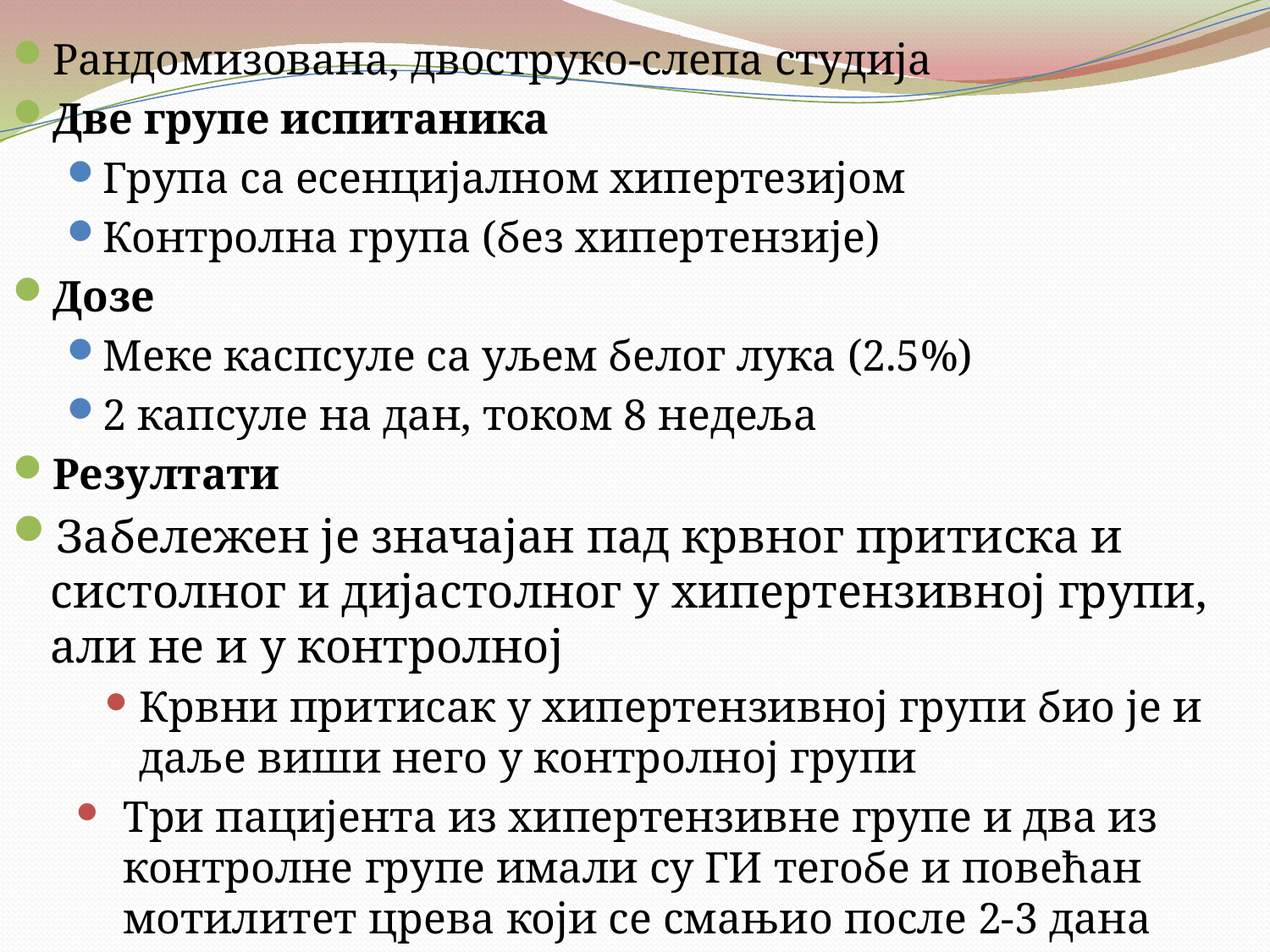

Рандомизована, двоструко-слепа студија
Две групе испитаника
Група са есенцијалном хипертезијом
Контролна група (без хипертензије)
Дозе
Меке каспсуле са уљем белог лука (2.5%)
2 капсуле на дан, током 8 недеља
Резултати
Забележен је значајан пад крвног притиска и систолног и дијастолног у хипертензивној групи, али не и у контролној
Крвни притисак у хипертензивној групи био је и даље виши него у контролној групи
Три пацијента из хипертензивне групе и два из контролне групе имали су ГИ тегобе и повећан мотилитет црева који се смањио после 2-3 дана